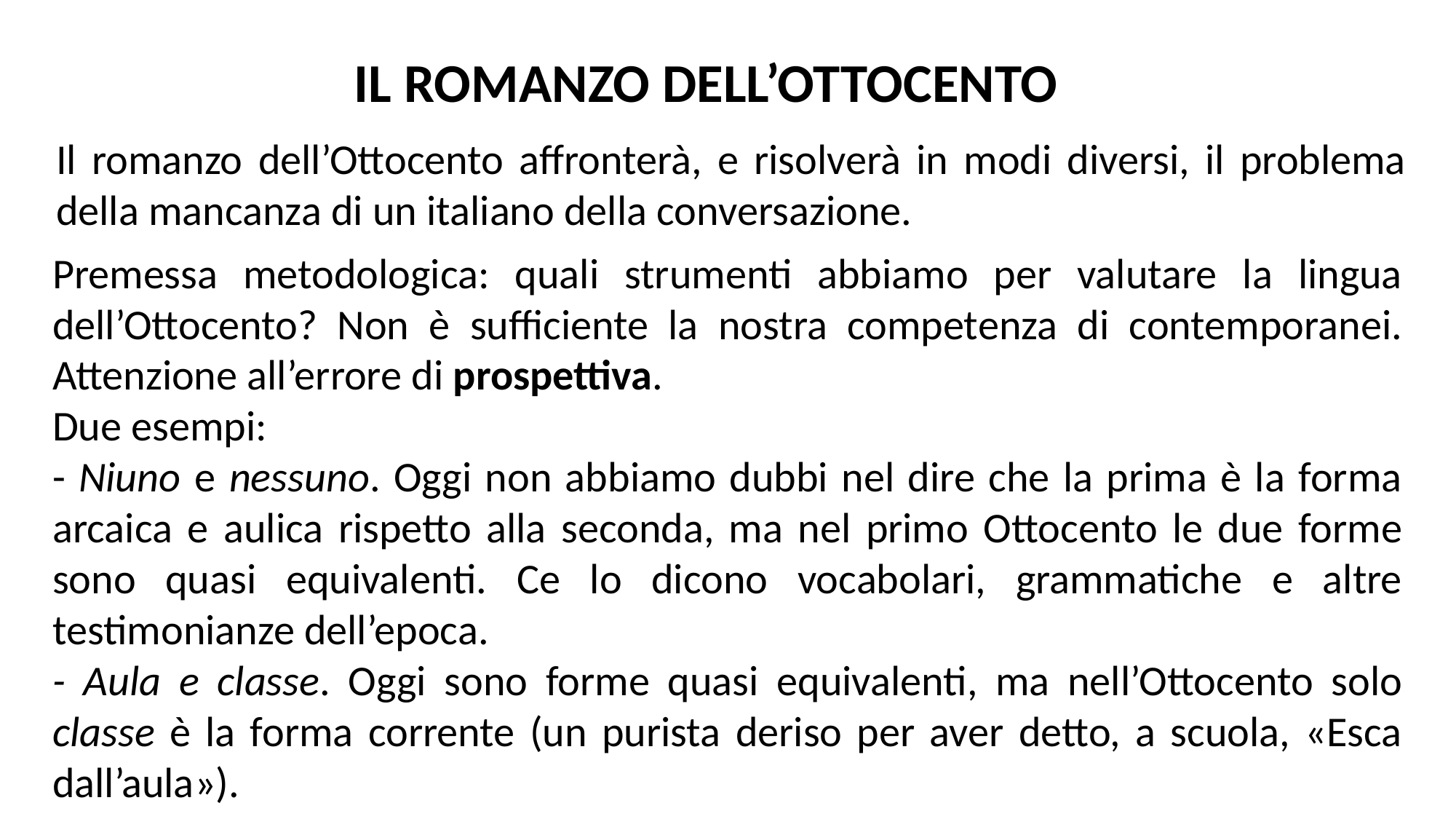

IL ROMANZO DELL’OTTOCENTO
Il romanzo dell’Ottocento affronterà, e risolverà in modi diversi, il problema della mancanza di un italiano della conversazione.
Premessa metodologica: quali strumenti abbiamo per valutare la lingua dell’Ottocento? Non è sufficiente la nostra competenza di contemporanei. Attenzione all’errore di prospettiva.
Due esempi:
- Niuno e nessuno. Oggi non abbiamo dubbi nel dire che la prima è la forma arcaica e aulica rispetto alla seconda, ma nel primo Ottocento le due forme sono quasi equivalenti. Ce lo dicono vocabolari, grammatiche e altre testimonianze dell’epoca.
- Aula e classe. Oggi sono forme quasi equivalenti, ma nell’Ottocento solo classe è la forma corrente (un purista deriso per aver detto, a scuola, «Esca dall’aula»).